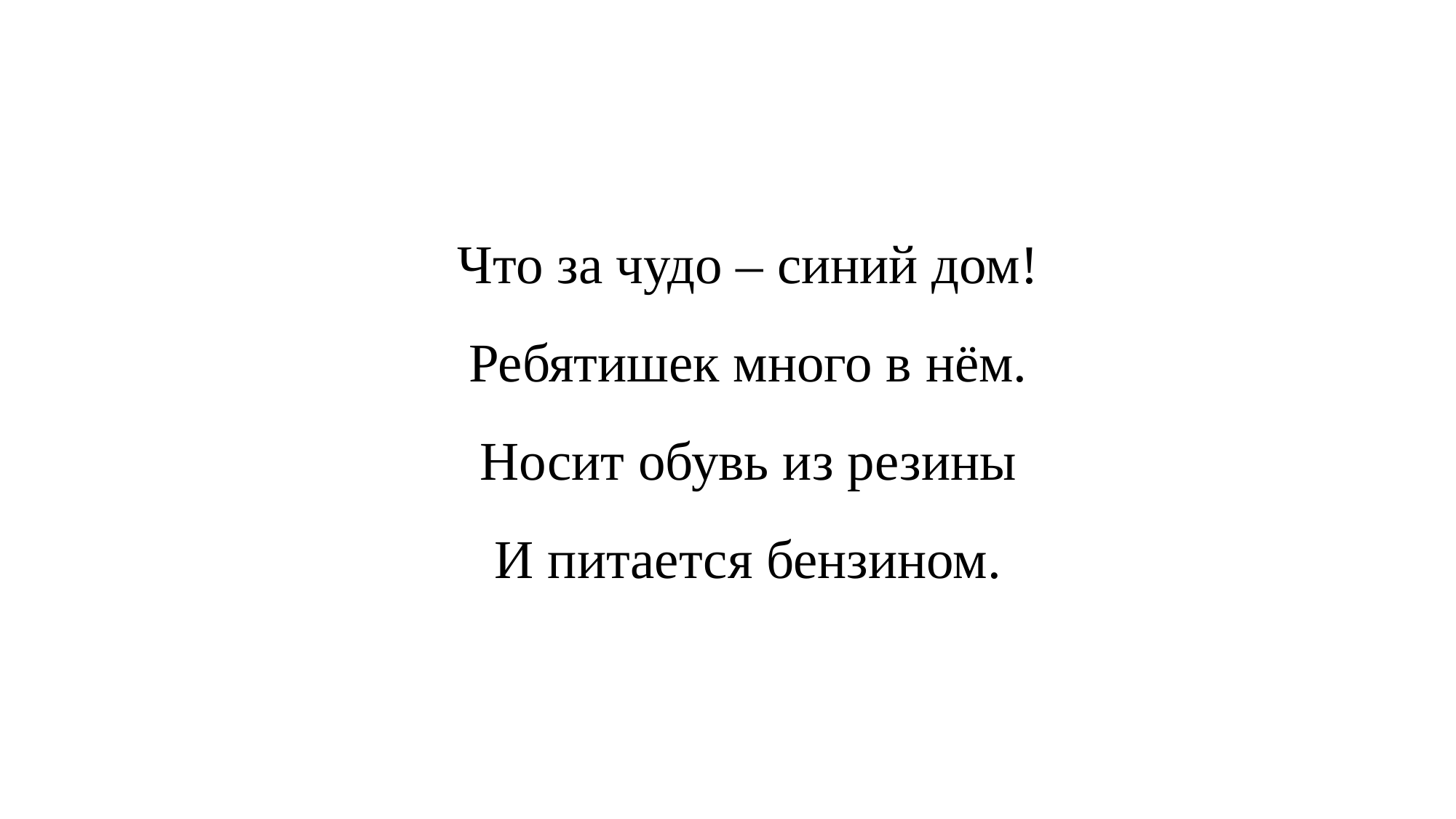

# Что за чудо – синий дом! Ребятишек много в нём. Носит обувь из резины И питается бензином.